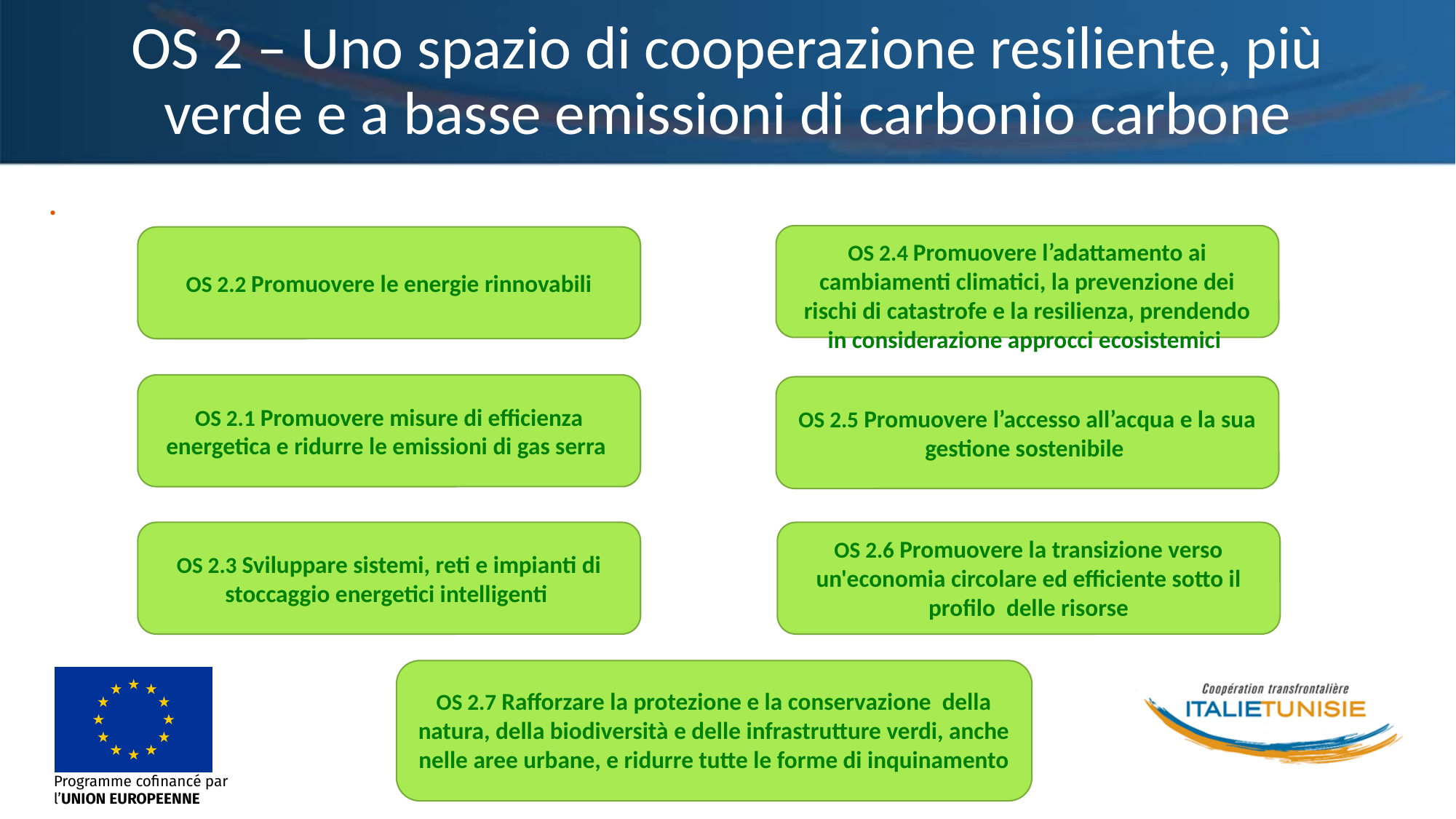

# OS 2 – Uno spazio di cooperazione resiliente, più verde e a basse emissioni di carbonio carbone
.

OS 2.4 Promuovere l’adattamento ai cambiamenti climatici, la prevenzione dei rischi di catastrofe e la resilienza, prendendo in considerazione approcci ecosistemici

OS 2.2 Promuovere le energie rinnovabili
OS 2.1 Promuovere misure di efficienza energetica e ridurre le emissioni di gas serra
OS 2.5 Promuovere l’accesso all’acqua e la sua gestione sostenibile
OS 2.3 Sviluppare sistemi, reti e impianti di stoccaggio energetici intelligenti

OS 2.6 Promuovere la transizione verso un'economia circolare ed efficiente sotto il profilo  delle risorse

OS 2.7 Rafforzare la protezione e la conservazione  della natura, della biodiversità e delle infrastrutture verdi, anche nelle aree urbane, e ridurre tutte le forme di inquinamento